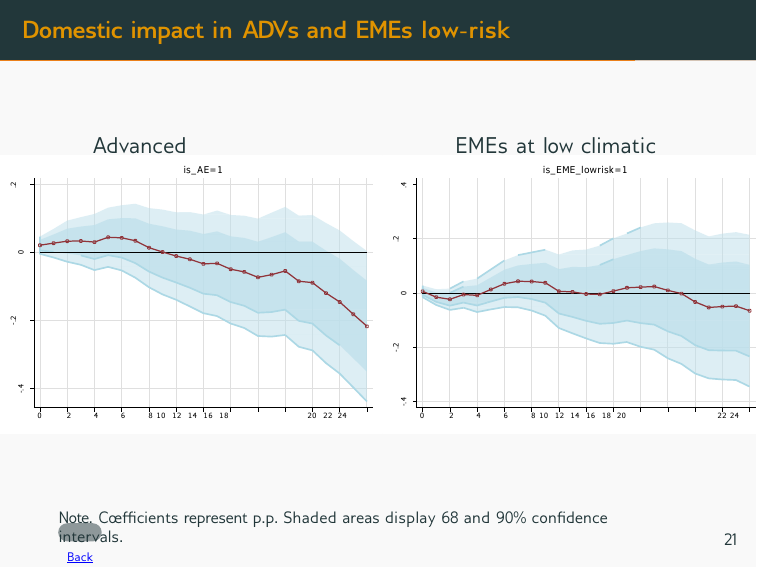

# Domestic impact in ADVs and EMEs low-risk

Advanced economies
EMEs at low climatic risk

is_AE=1
is_EME_lowrisk=1

.2
.4

.2

0

0

-.2

-.2

-.4

-.4

0	2	4	6	8 10 12  14  16  18
20 22 24
0	2	4	6	8 10 12  14  16  18 20
22 24

Note. Coefficients represent p.p. Shaded areas display 68 and 90% confidence intervals.
Back

21